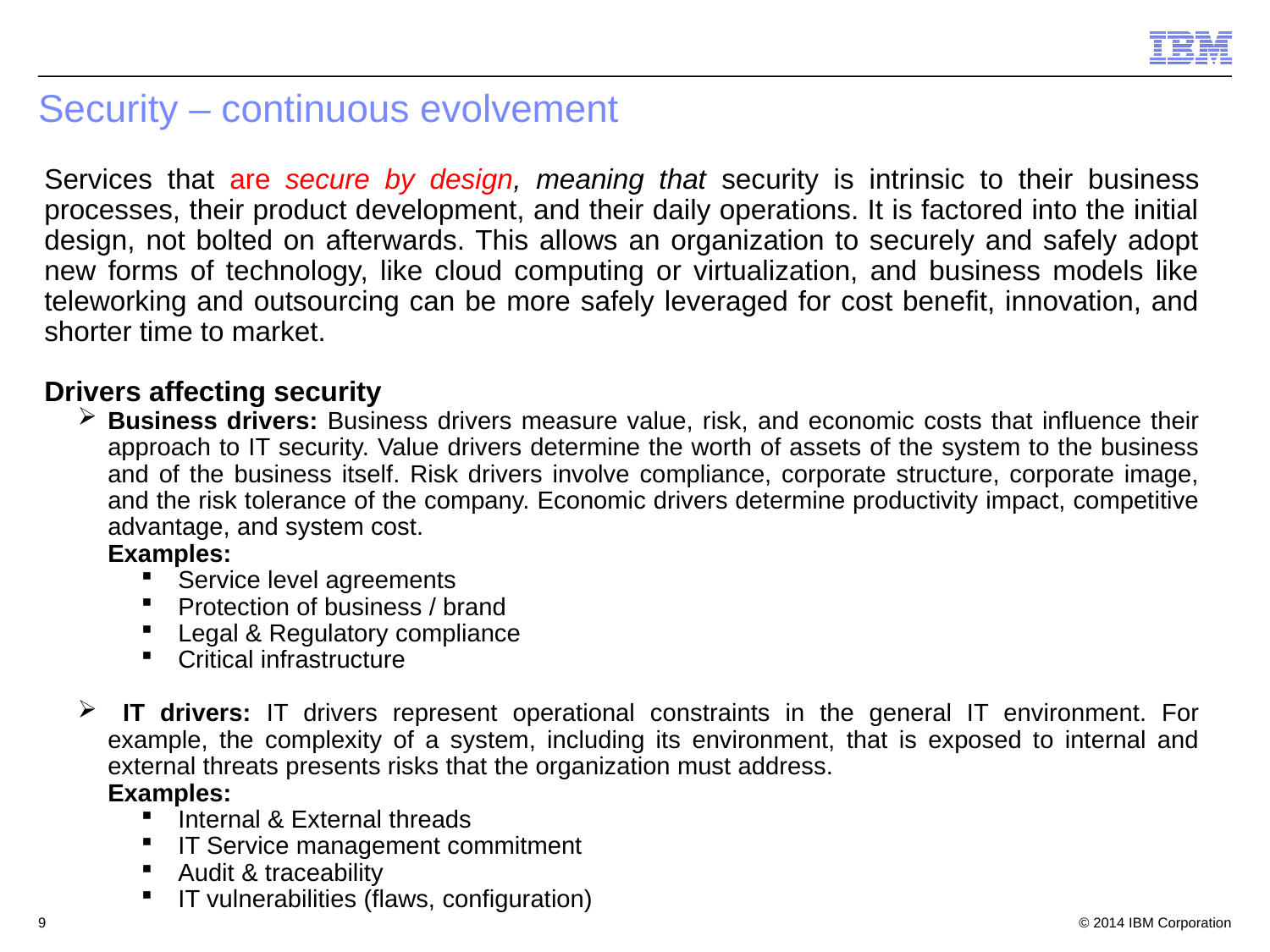

# Security – continuous evolvement
Services that are secure by design, meaning that security is intrinsic to their business processes, their product development, and their daily operations. It is factored into the initial design, not bolted on afterwards. This allows an organization to securely and safely adopt new forms of technology, like cloud computing or virtualization, and business models like teleworking and outsourcing can be more safely leveraged for cost benefit, innovation, and shorter time to market.

Drivers affecting security
Business drivers: Business drivers measure value, risk, and economic costs that influence their approach to IT security. Value drivers determine the worth of assets of the system to the business and of the business itself. Risk drivers involve compliance, corporate structure, corporate image, and the risk tolerance of the company. Economic drivers determine productivity impact, competitive advantage, and system cost.
Examples:
 Service level agreements
 Protection of business / brand
 Legal & Regulatory compliance
 Critical infrastructure

 IT drivers: IT drivers represent operational constraints in the general IT environment. For example, the complexity of a system, including its environment, that is exposed to internal and external threats presents risks that the organization must address.
Examples:
 Internal & External threads
 IT Service management commitment
 Audit & traceability
 IT vulnerabilities (flaws, configuration)

9